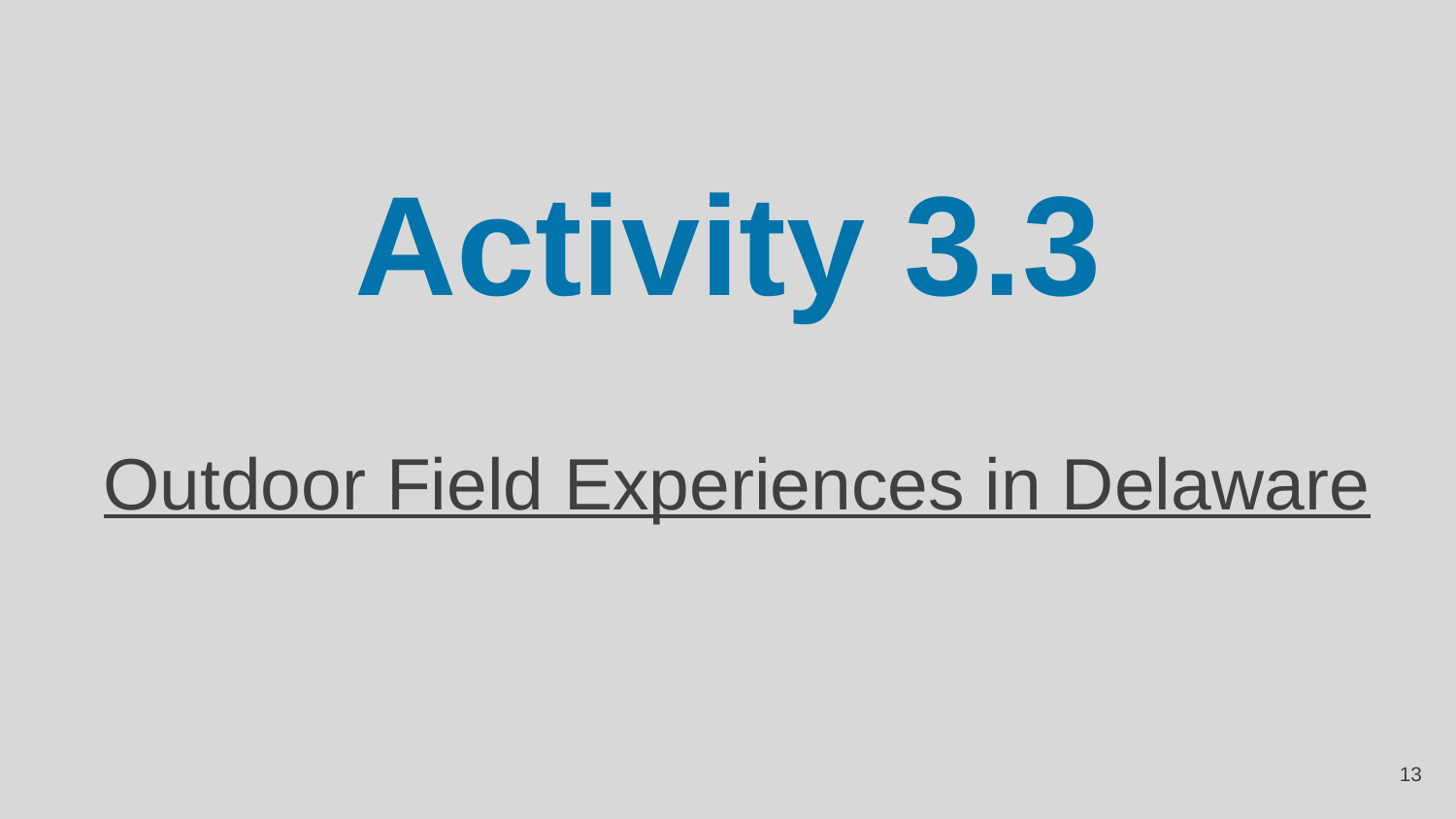

# Activity 3.3
Outdoor Field Experiences in Delaware

13